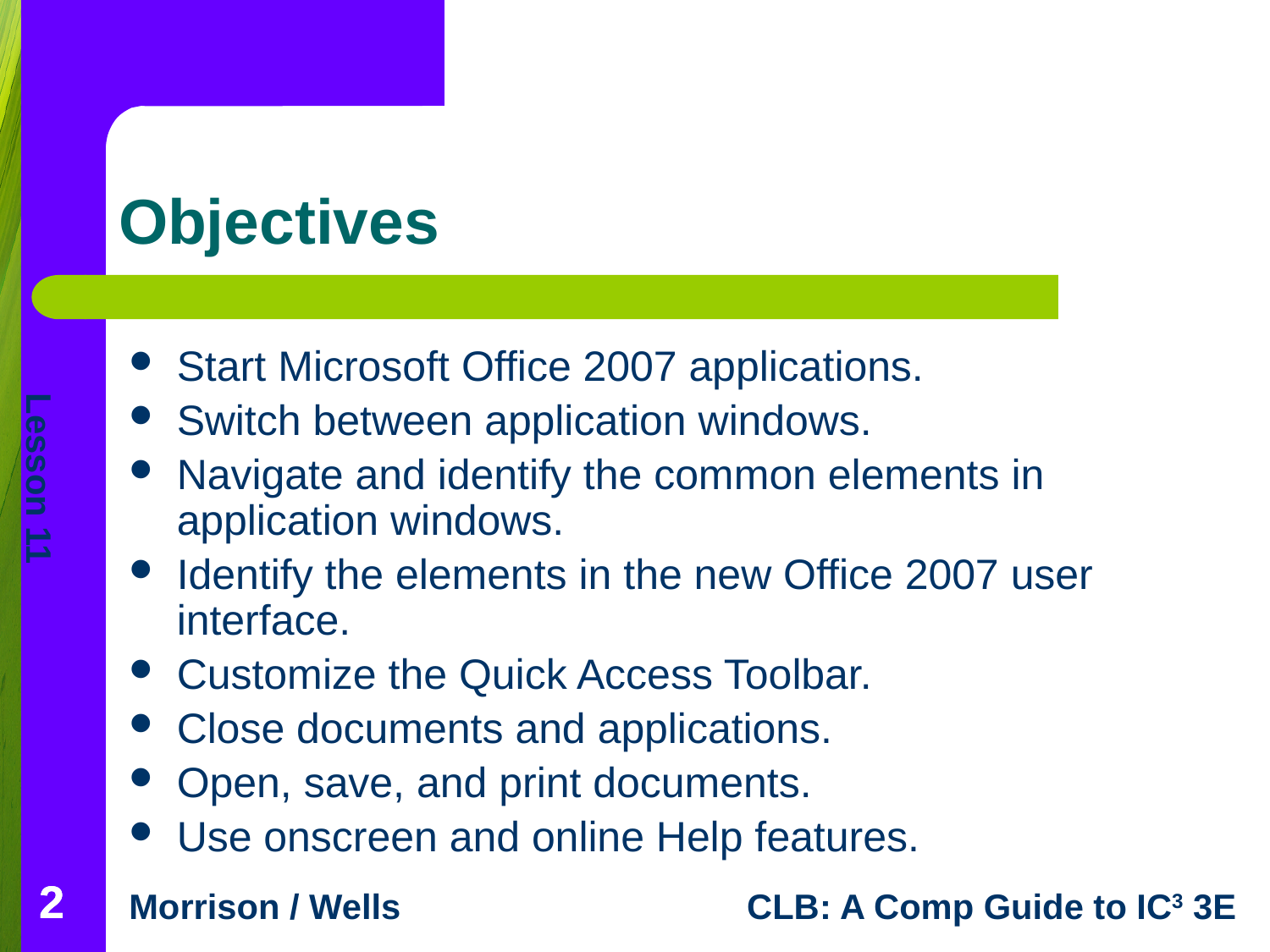

# Objectives
Start Microsoft Office 2007 applications.
Switch between application windows.
Navigate and identify the common elements in application windows.
Identify the elements in the new Office 2007 user interface.
Customize the Quick Access Toolbar.
Close documents and applications.
Open, save, and print documents.
Use onscreen and online Help features.
2
2
2